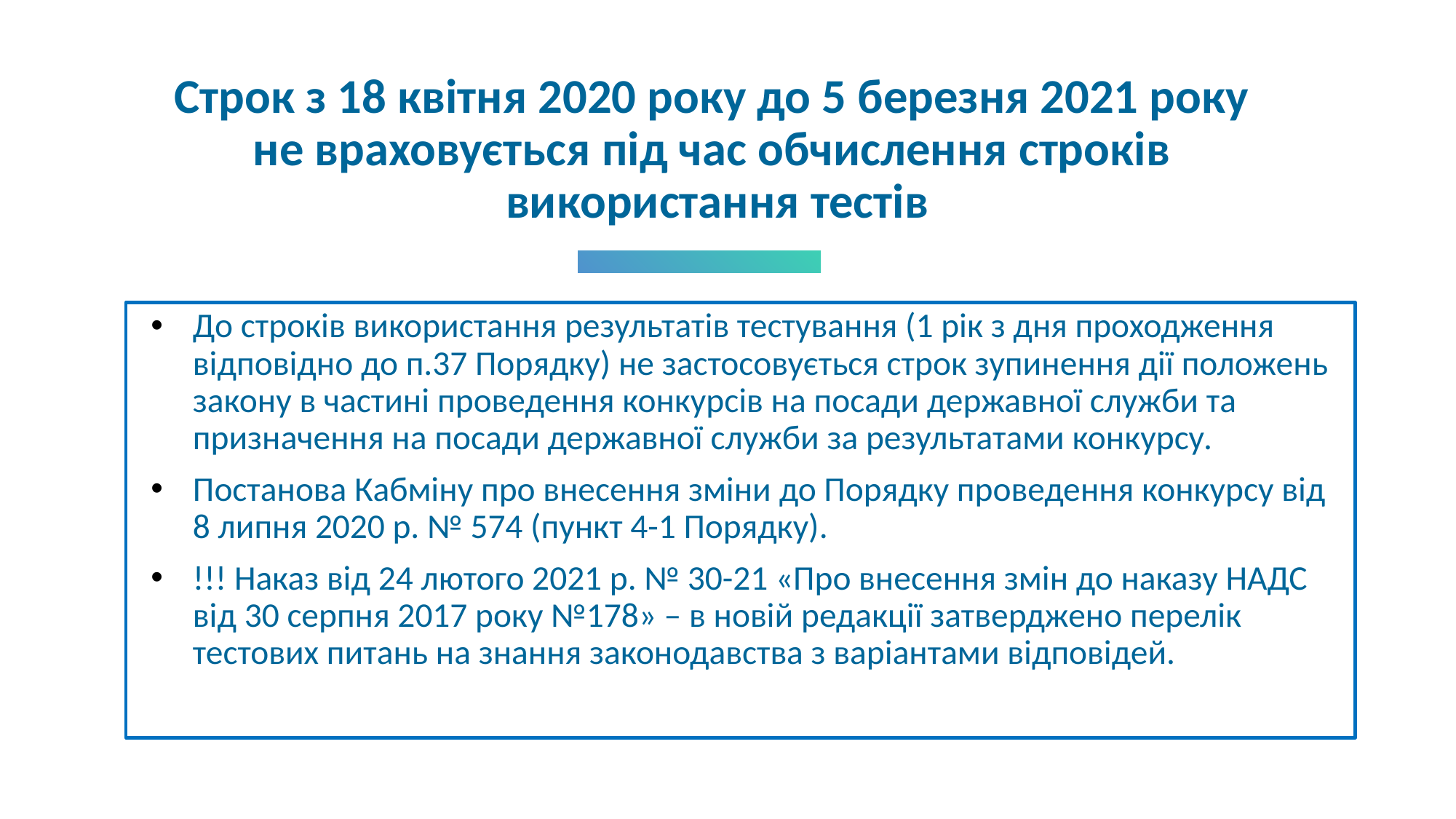

# Строк з 18 квітня 2020 року до 5 березня 2021 року не враховується під час обчислення строків використання тестів

До строків використання результатів тестування (1 рік з дня проходження відповідно до п.37 Порядку) не застосовується строк зупинення дії положень закону в частині проведення конкурсів на посади державної служби та призначення на посади державної служби за результатами конкурсу.
Постанова Кабміну про внесення зміни до Порядку проведення конкурсу від 8 липня 2020 р. № 574 (пункт 4-1 Порядку).
!!! Наказ від 24 лютого 2021 р. № 30-21 «Про внесення змін до наказу НАДС від 30 серпня 2017 року №178» – в новій редакції затверджено перелік тестових питань на знання законодавства з варіантами відповідей.